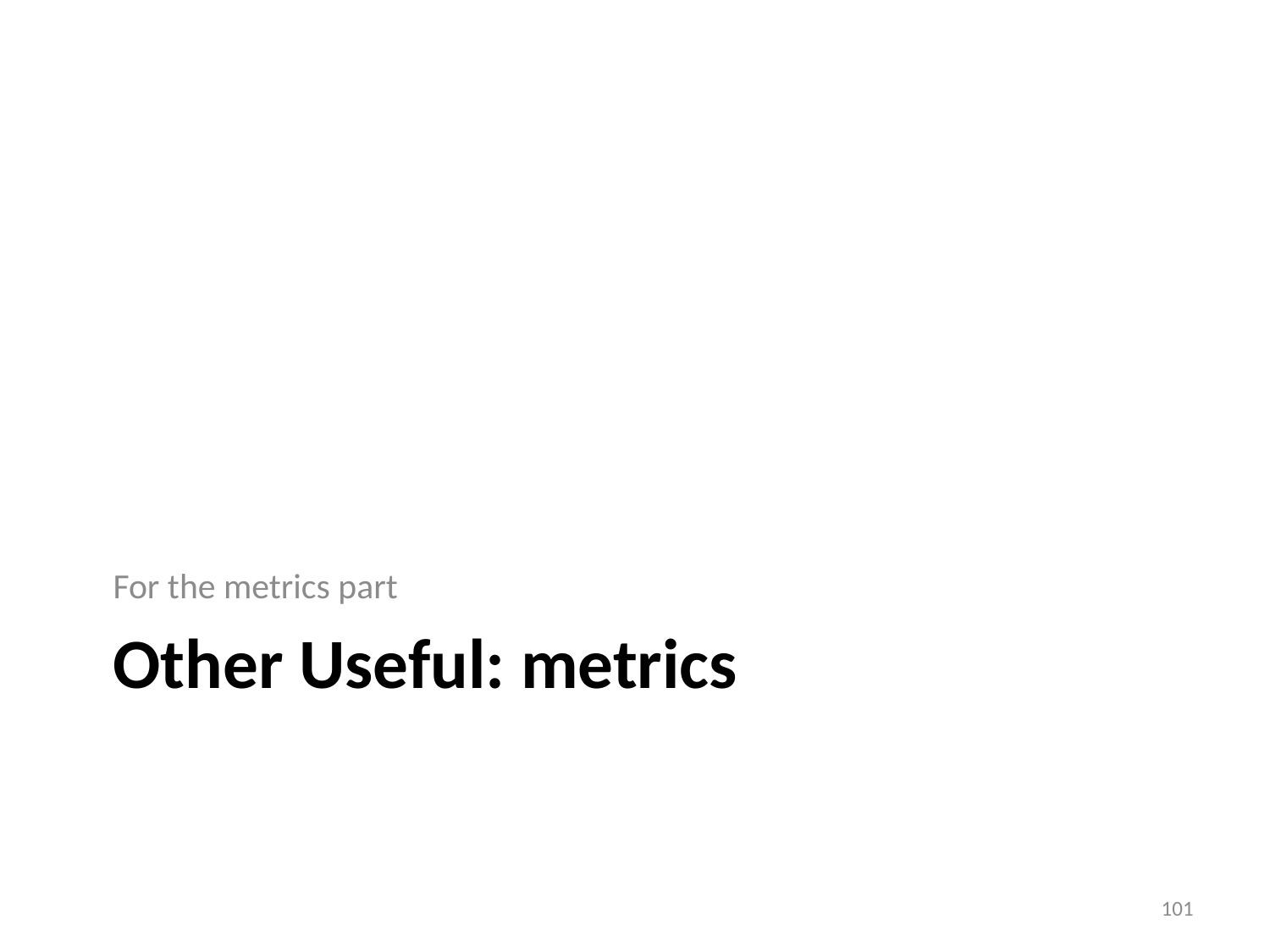

For the metrics part
# Other Useful: metrics
101